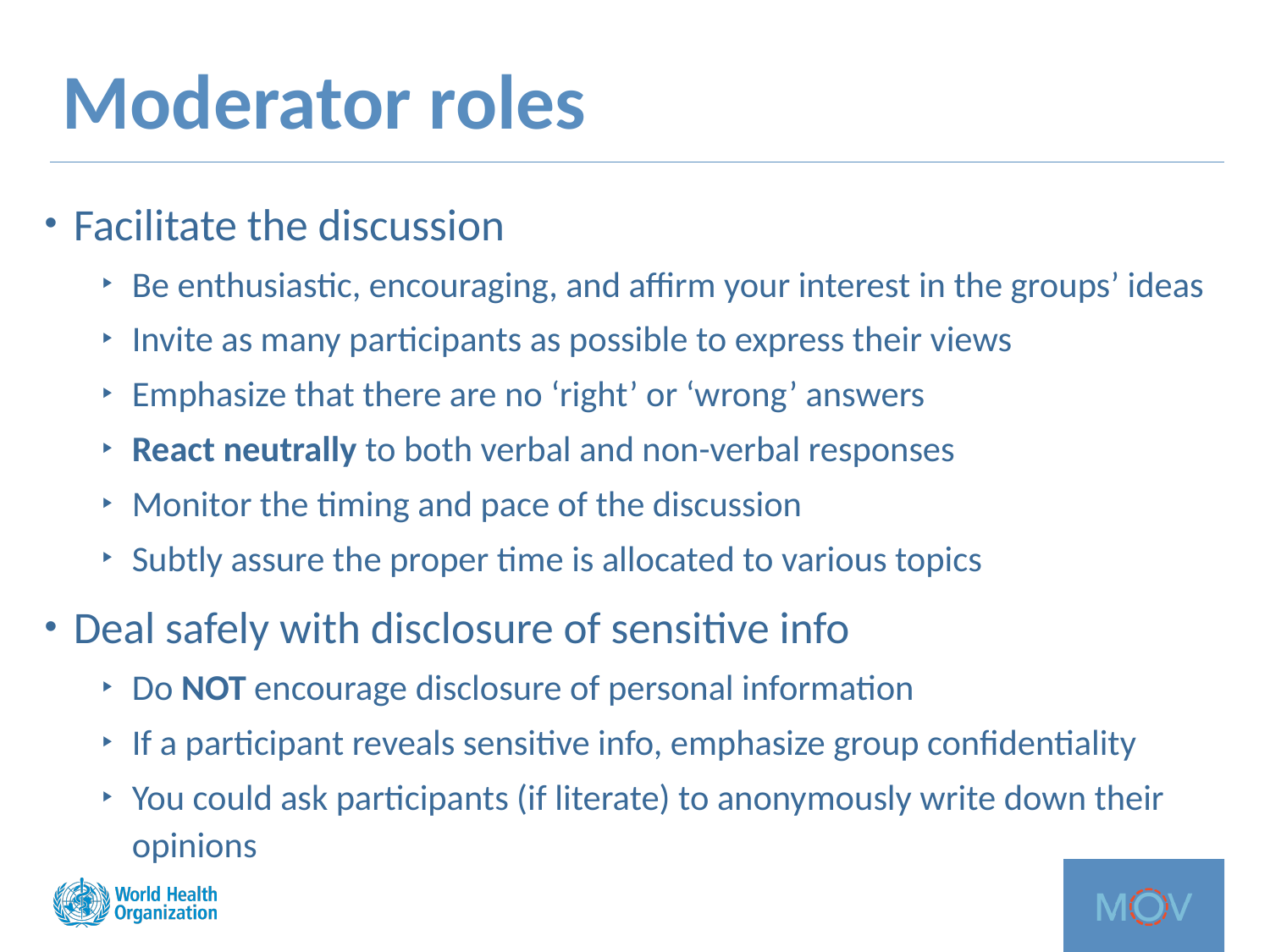

# Moderator roles
Facilitate the discussion
Be enthusiastic, encouraging, and affirm your interest in the groups’ ideas
Invite as many participants as possible to express their views
Emphasize that there are no ‘right’ or ‘wrong’ answers
React neutrally to both verbal and non-verbal responses
Monitor the timing and pace of the discussion
Subtly assure the proper time is allocated to various topics
Deal safely with disclosure of sensitive info
Do NOT encourage disclosure of personal information
If a participant reveals sensitive info, emphasize group confidentiality
You could ask participants (if literate) to anonymously write down their opinions